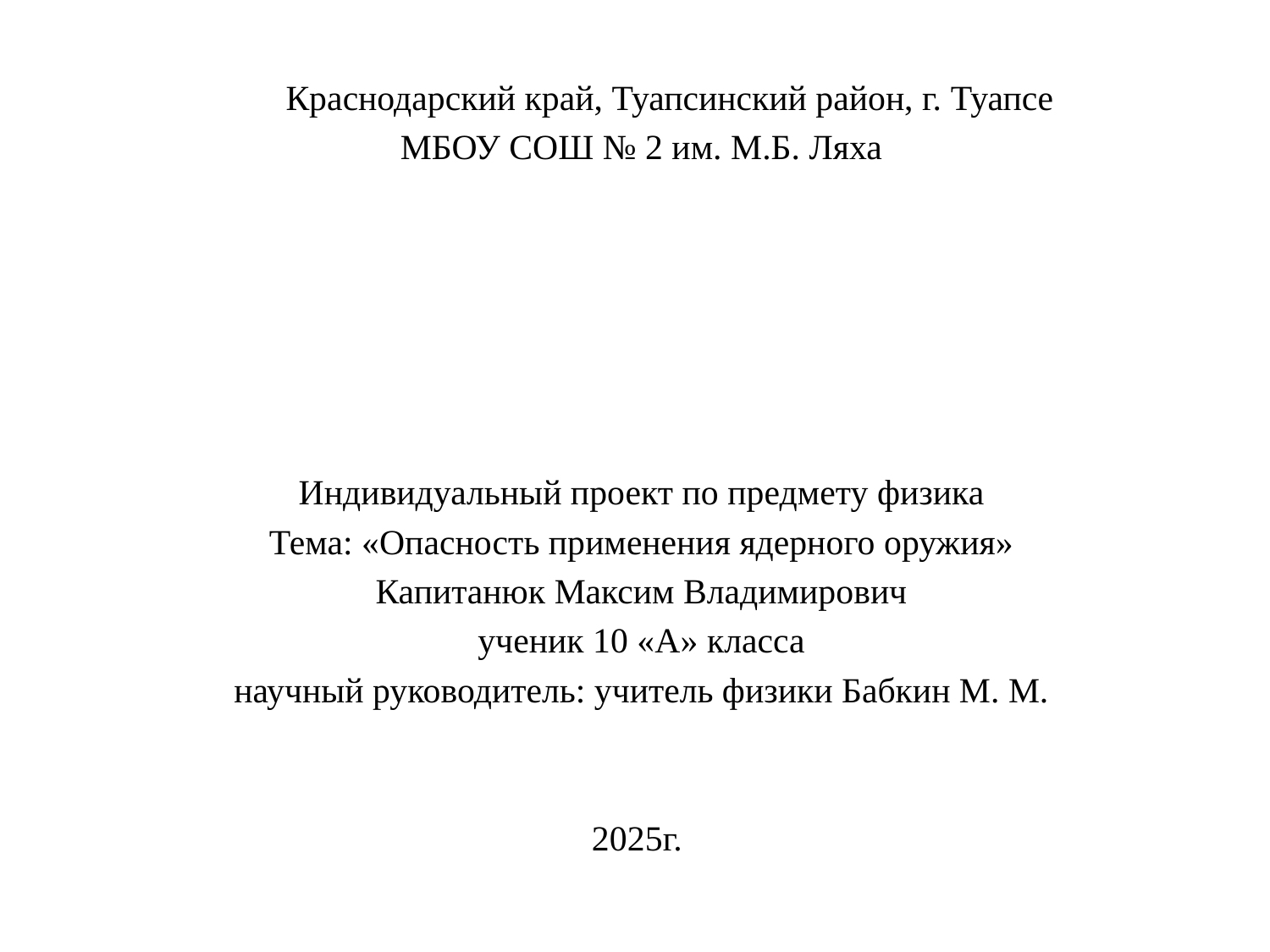

Краснодарский край, Туапсинский район, г. Туапсе
МБОУ СОШ № 2 им. М.Б. Ляха

Индивидуальный проект по предмету физика
Тема: «Опасность применения ядерного оружия»
Капитанюк Максим Владимирович
ученик 10 «А» класса
научный руководитель: учитель физики Бабкин М. М.

2025г.